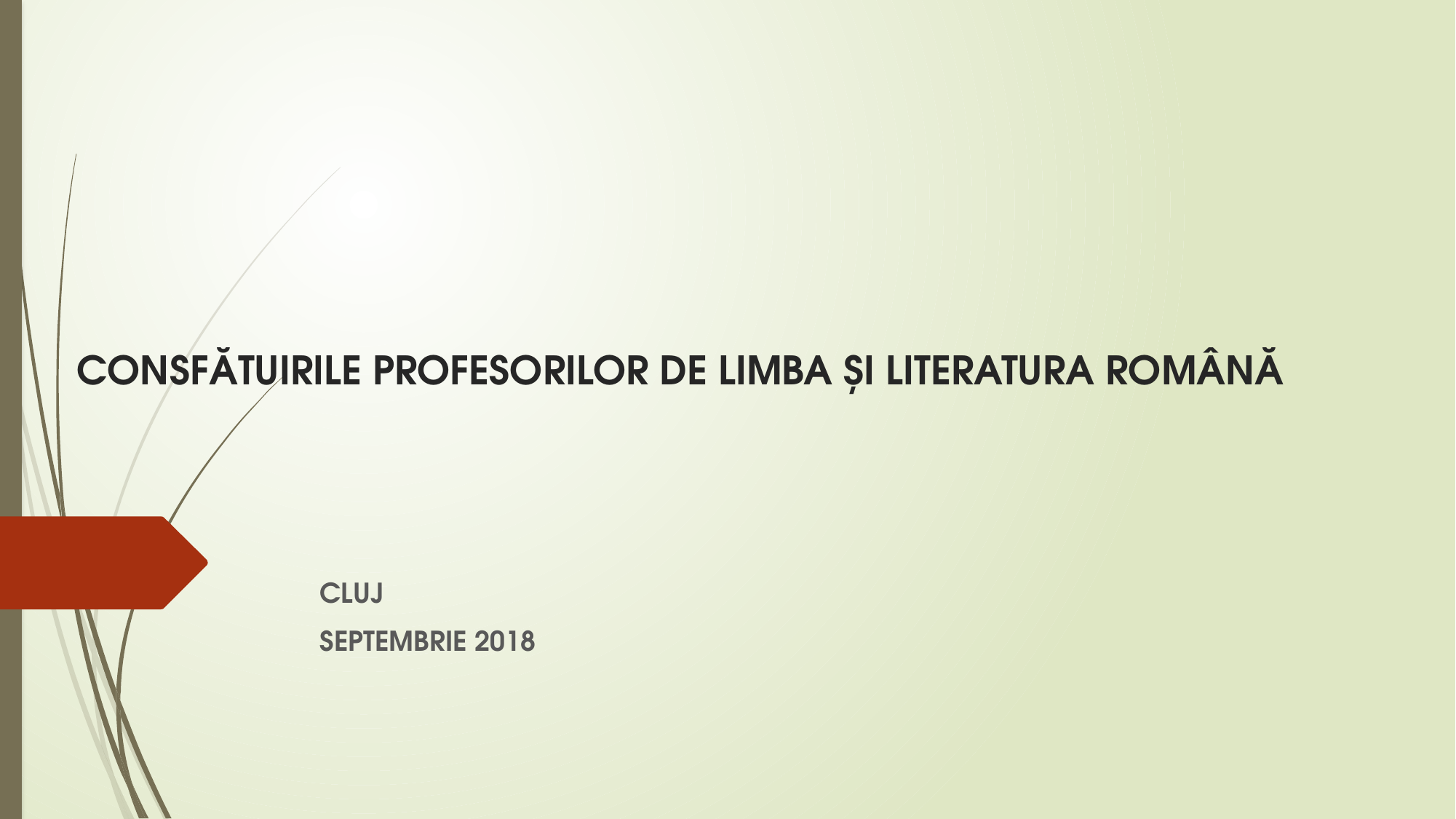

# CONSFĂTUIRILE PROFESORILOR DE LIMBA ȘI LITERATURA ROMÂNĂ
CLUJ
SEPTEMBRIE 2018